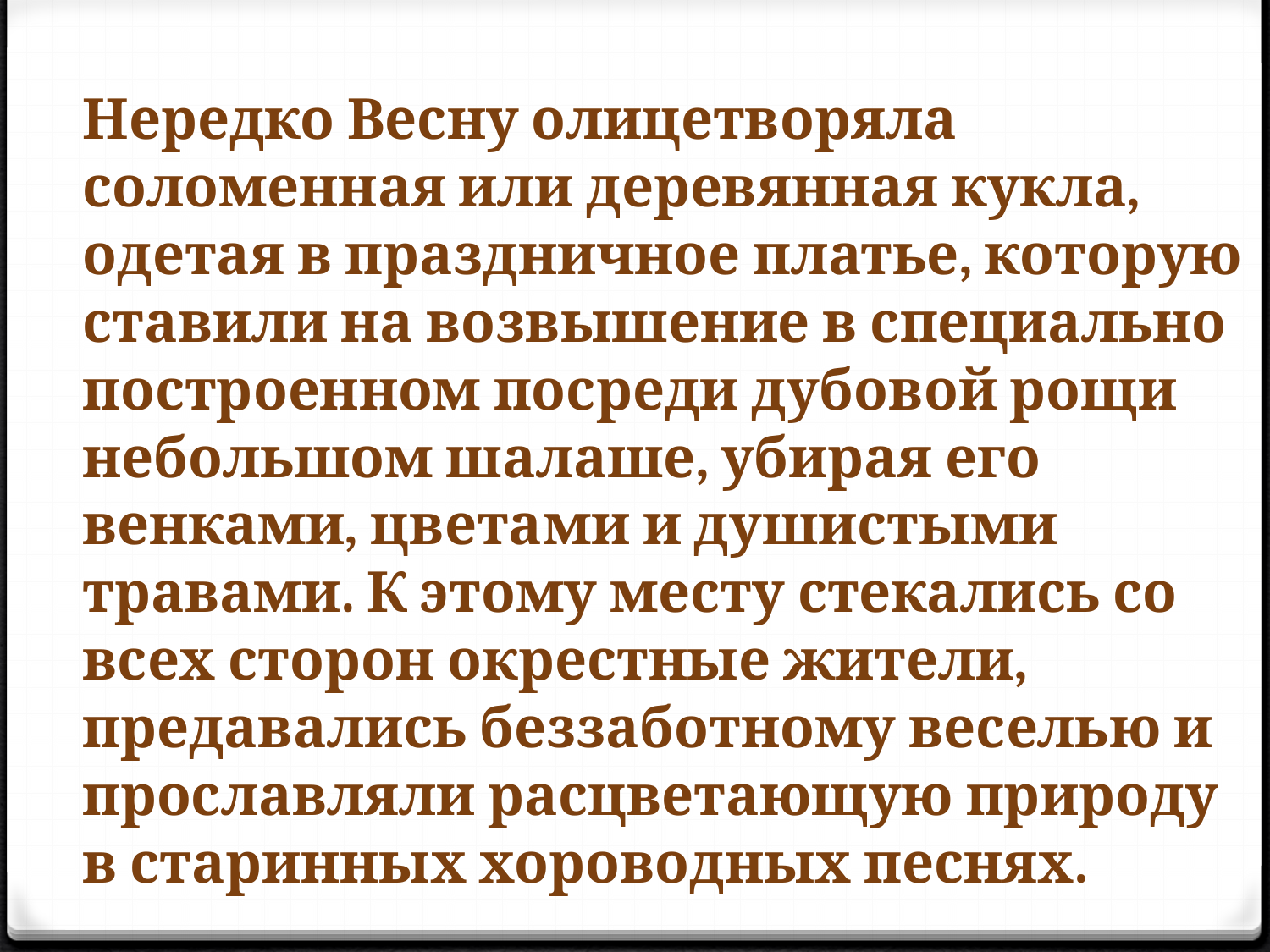

Нередко Весну олицетворяла соломенная или деревянная кукла, одетая в праздничное платье, которую ставили на возвышение в специально построенном посреди дубовой рощи небольшом шалаше, убирая его венками, цветами и душистыми травами. К этому месту стекались со всех сторон окрестные жители, предавались беззаботному веселью и прославляли расцветающую природу в старинных хороводных песнях.